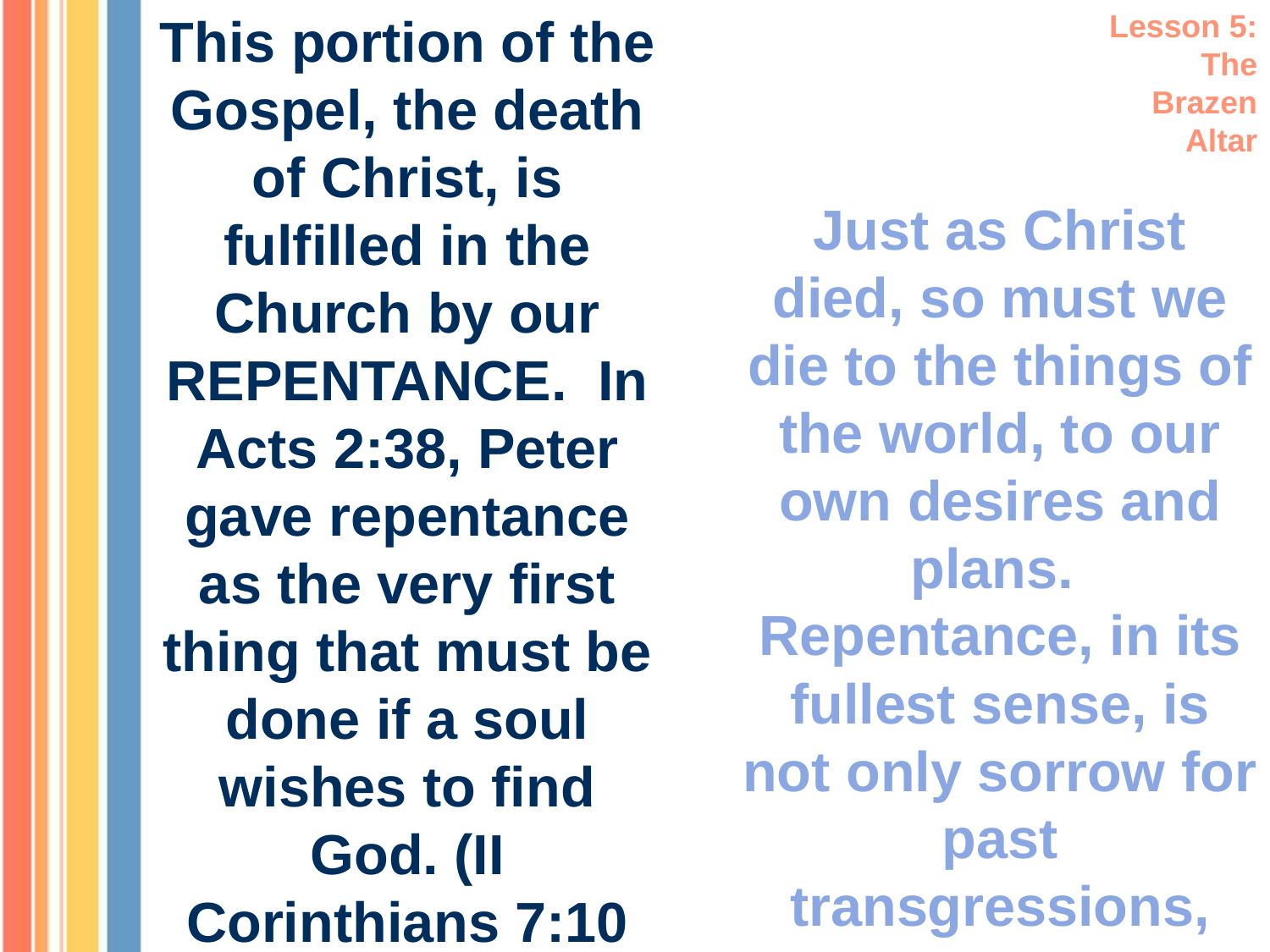

This portion of the Gospel, the death of Christ, is fulfilled in the Church by our REPENTANCE.  In Acts 2:38, Peter gave repentance as the very first thing that must be done if a soul wishes to find God. (II Corinthians 7:10 and Galatians 6:14).
Lesson 5: The Brazen Altar
Just as Christ died, so must we die to the things of the world, to our own desires and plans.  Repentance, in its fullest sense, is not only sorrow for past transgressions, but also a complete death to self.  (Romans 6:7,11)